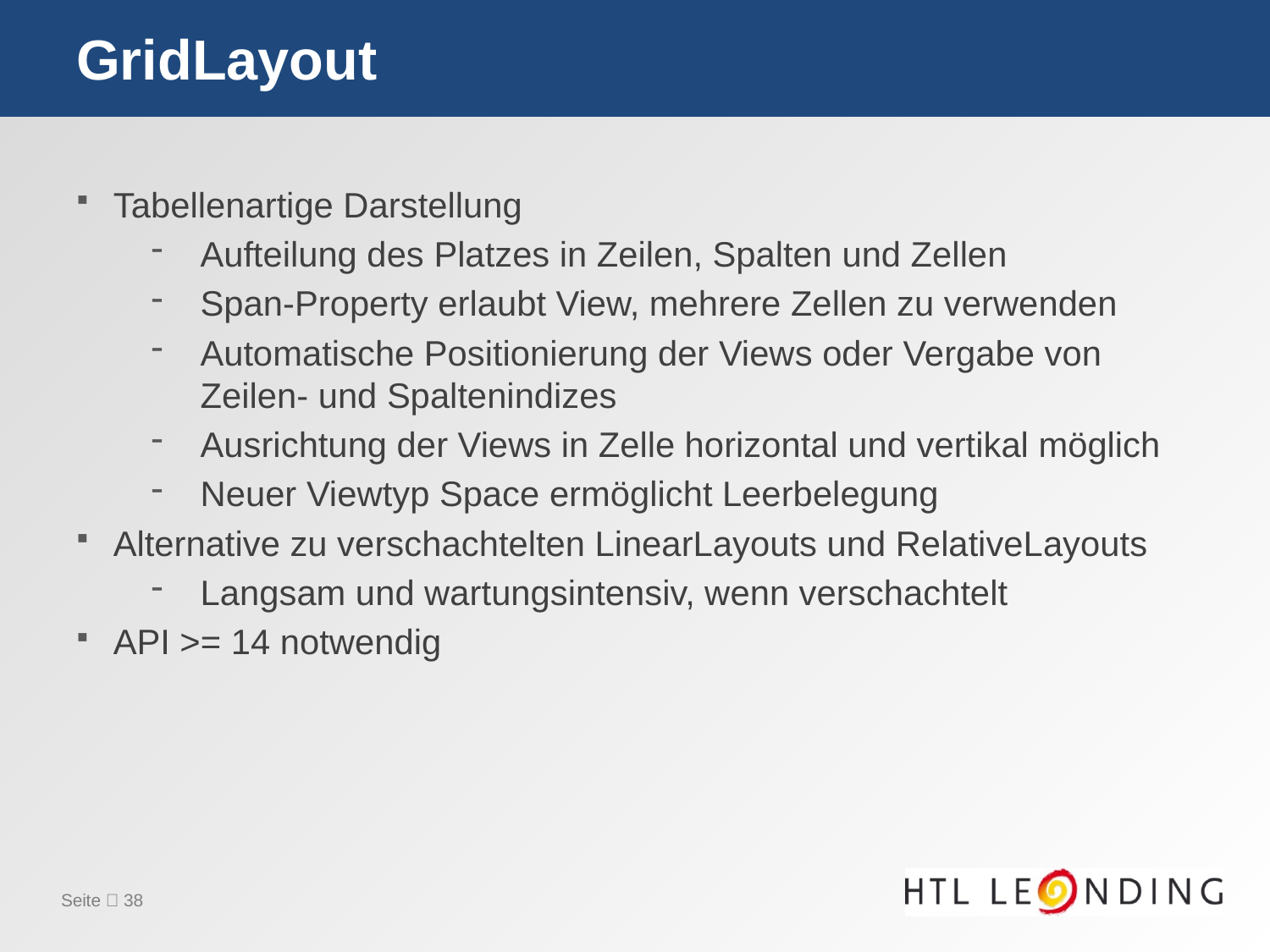

# GridLayout
Tabellenartige Darstellung
Aufteilung des Platzes in Zeilen, Spalten und Zellen
Span-Property erlaubt View, mehrere Zellen zu verwenden
Automatische Positionierung der Views oder Vergabe von Zeilen- und Spaltenindizes
Ausrichtung der Views in Zelle horizontal und vertikal möglich
Neuer Viewtyp Space ermöglicht Leerbelegung
Alternative zu verschachtelten LinearLayouts und RelativeLayouts
Langsam und wartungsintensiv, wenn verschachtelt
API >= 14 notwendig